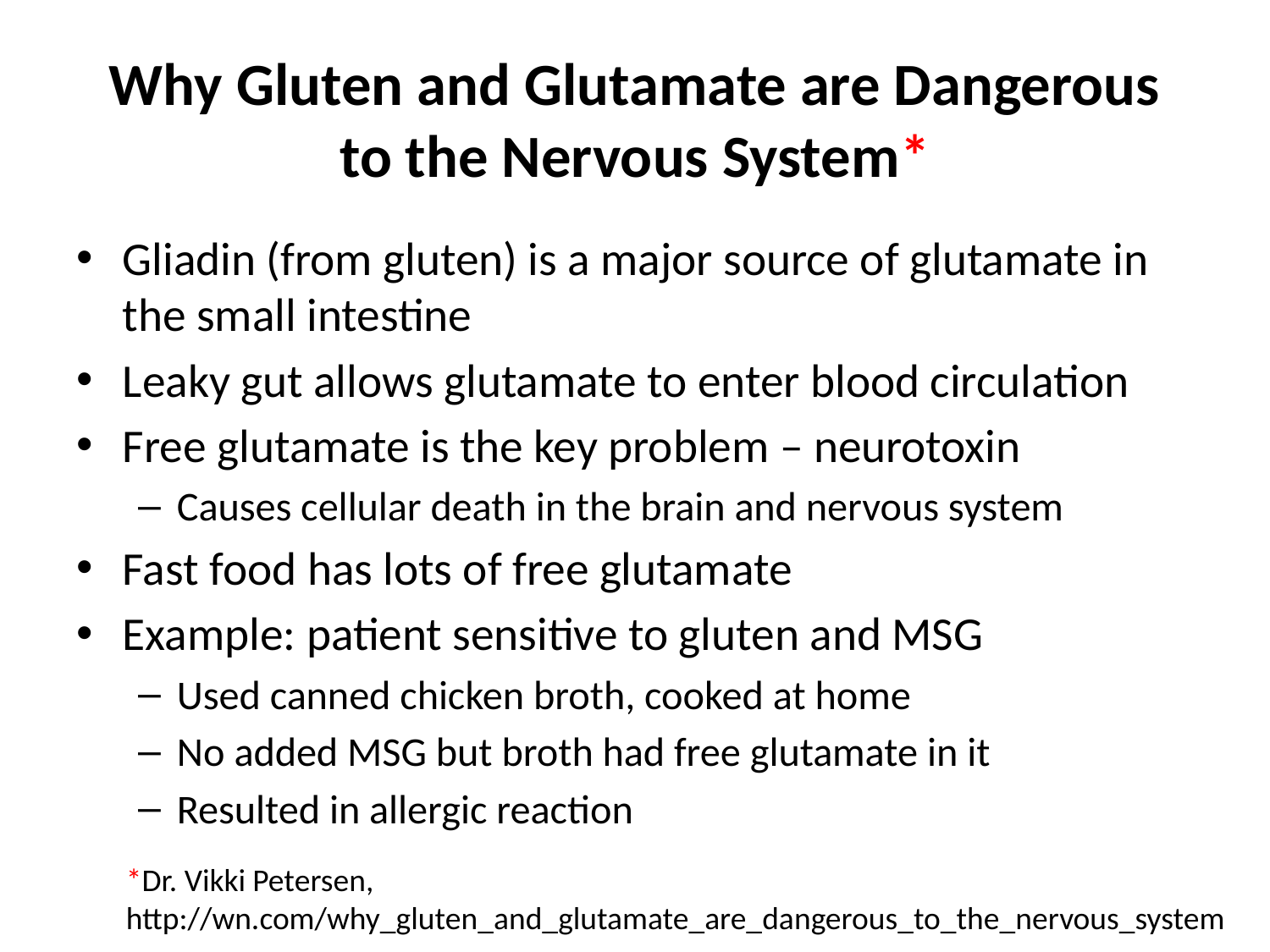

# Why Gluten and Glutamate are Dangerous to the Nervous System*
Gliadin (from gluten) is a major source of glutamate in the small intestine
Leaky gut allows glutamate to enter blood circulation
Free glutamate is the key problem – neurotoxin
Causes cellular death in the brain and nervous system
Fast food has lots of free glutamate
Example: patient sensitive to gluten and MSG
Used canned chicken broth, cooked at home
No added MSG but broth had free glutamate in it
Resulted in allergic reaction

*Dr. Vikki Petersen,
http://wn.com/why_gluten_and_glutamate_are_dangerous_to_the_nervous_system